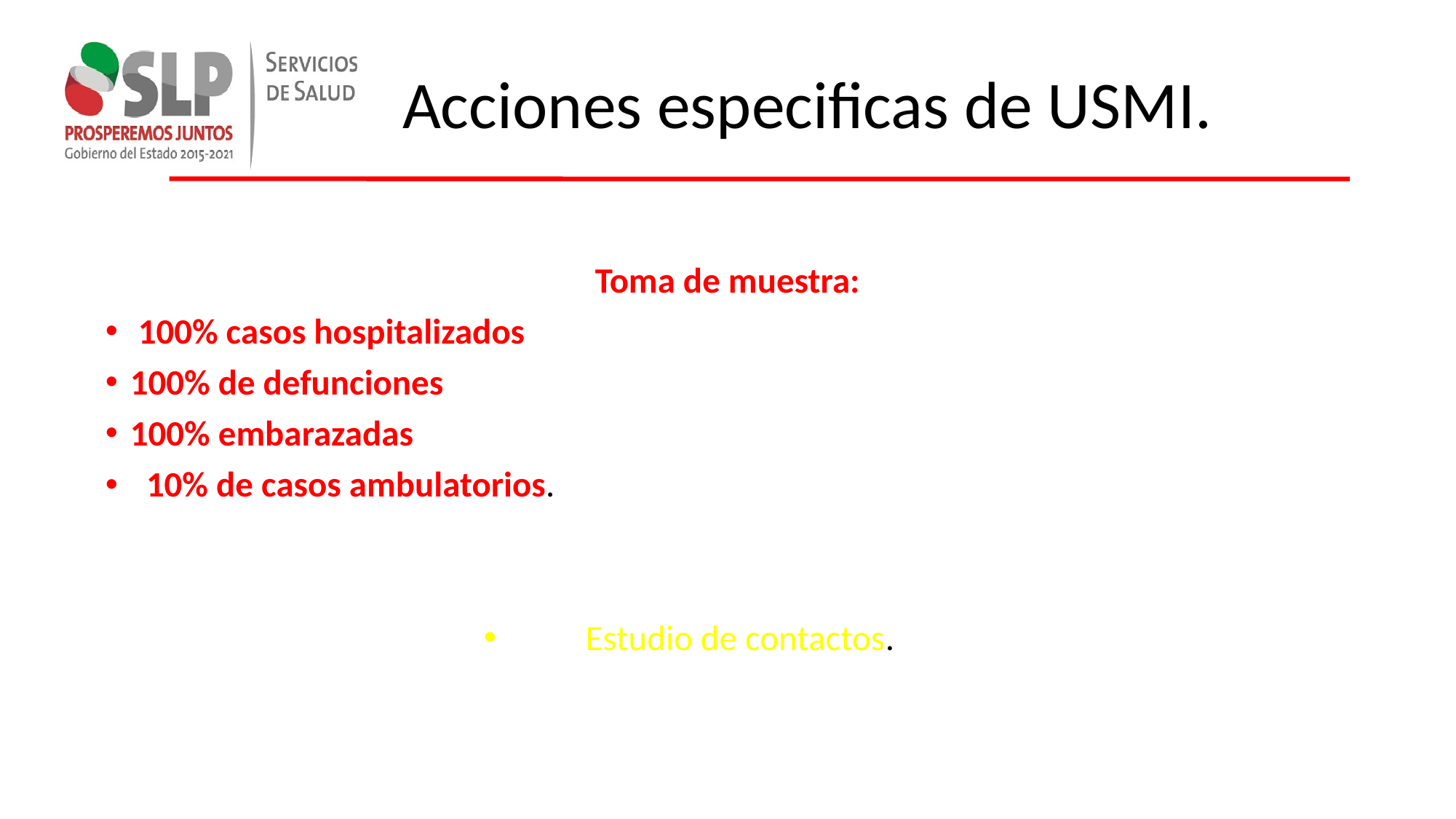

# Acciones especificas de USMI.
Toma de muestra:
 100% casos hospitalizados
100% de defunciones
100% embarazadas
  10% de casos ambulatorios.

Estudio de contactos.